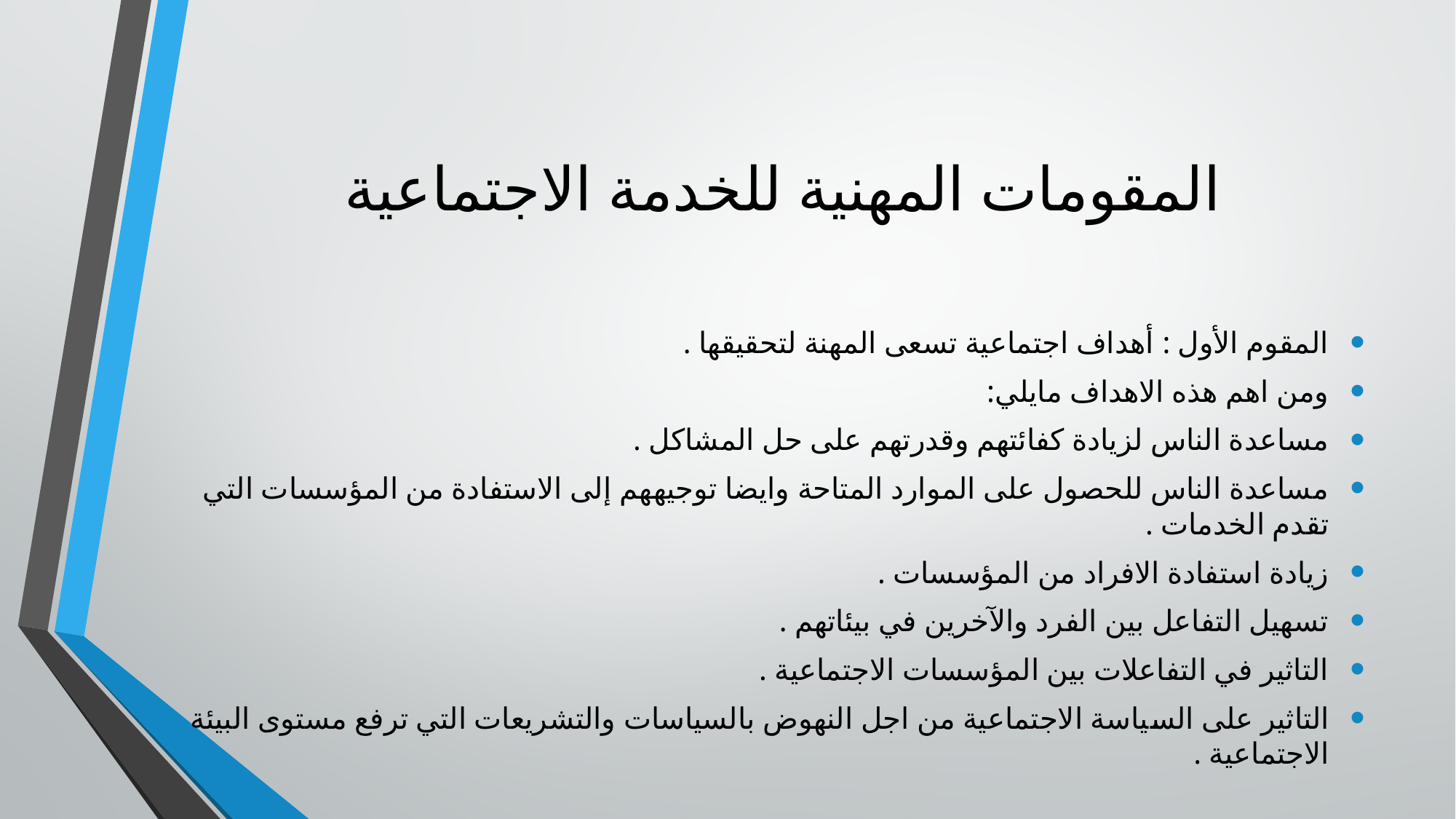

# المقومات المهنية للخدمة الاجتماعية
المقوم الأول : أهداف اجتماعية تسعى المهنة لتحقيقها .
ومن اهم هذه الاهداف مايلي:
مساعدة الناس لزيادة كفائتهم وقدرتهم على حل المشاكل .
مساعدة الناس للحصول على الموارد المتاحة وايضا توجيههم إلى الاستفادة من المؤسسات التي تقدم الخدمات .
زيادة استفادة الافراد من المؤسسات .
تسهيل التفاعل بين الفرد والآخرين في بيئاتهم .
التاثير في التفاعلات بين المؤسسات الاجتماعية .
التاثير على السياسة الاجتماعية من اجل النهوض بالسياسات والتشريعات التي ترفع مستوى البيئة الاجتماعية .